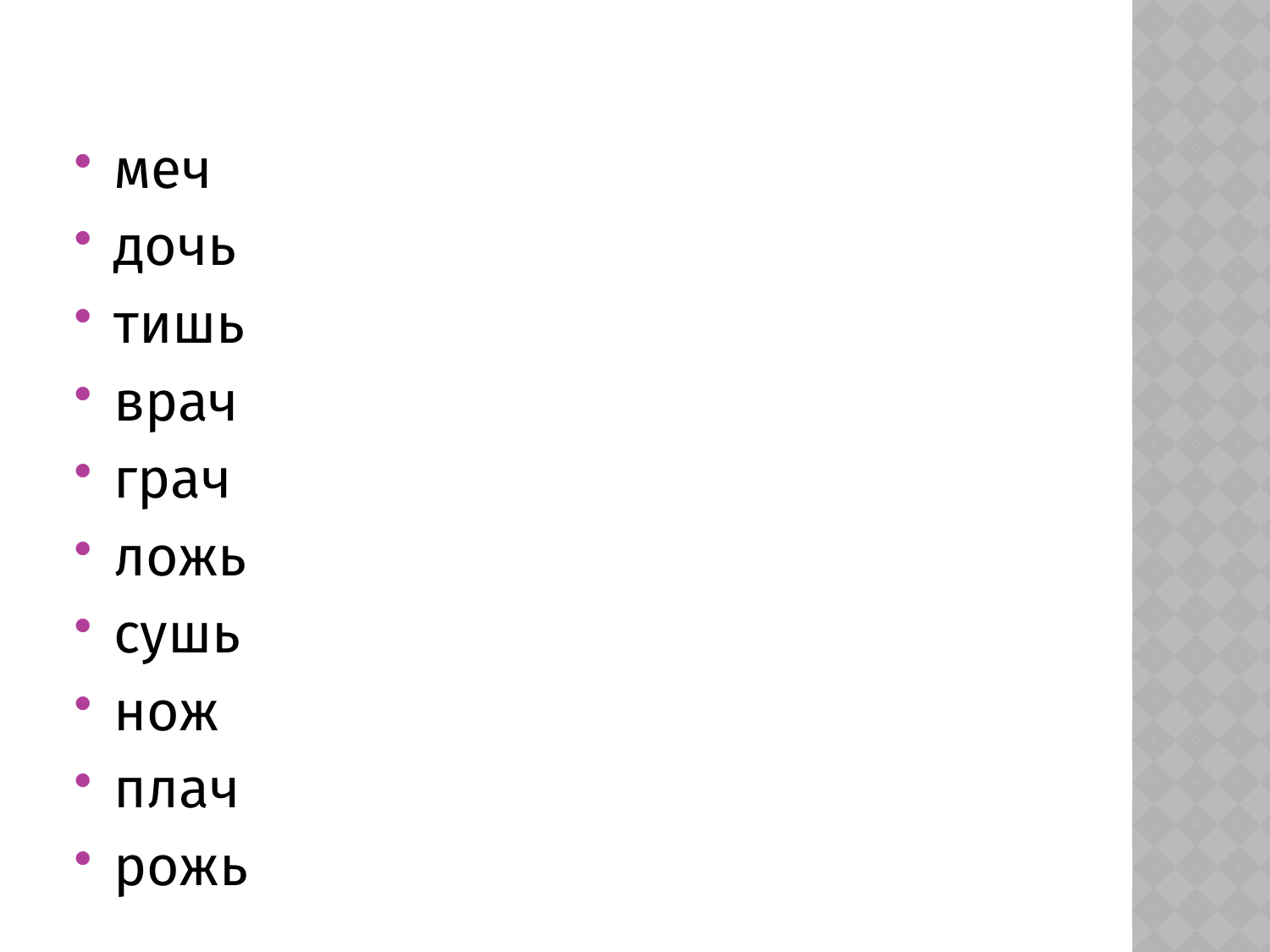

#
меч
дочь
тишь
врач
грач
ложь
сушь
нож
плач
рожь